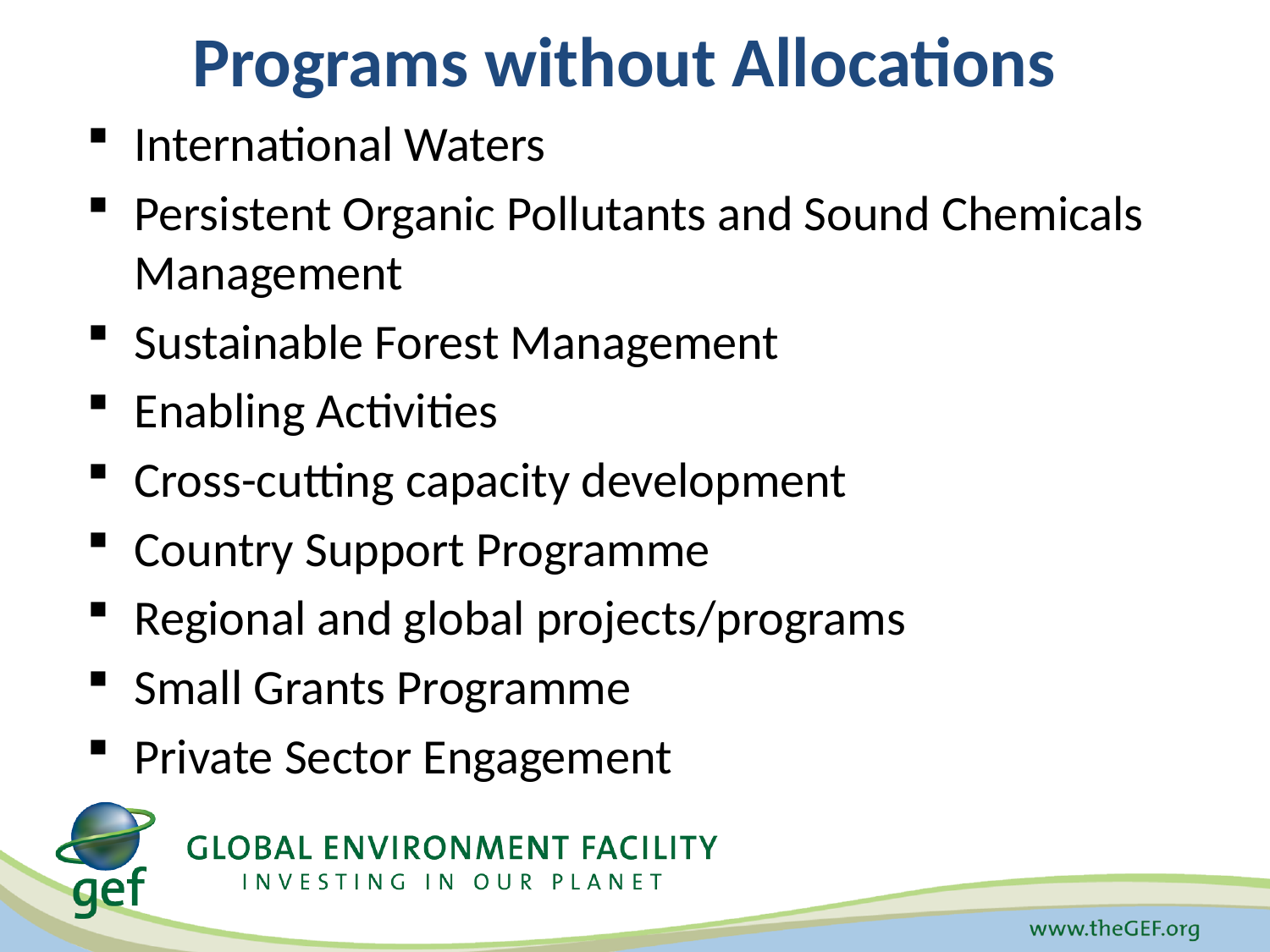

# Programs without Allocations
International Waters
Persistent Organic Pollutants and Sound Chemicals Management
Sustainable Forest Management
Enabling Activities
Cross-cutting capacity development
Country Support Programme
Regional and global projects/programs
Small Grants Programme
Private Sector Engagement